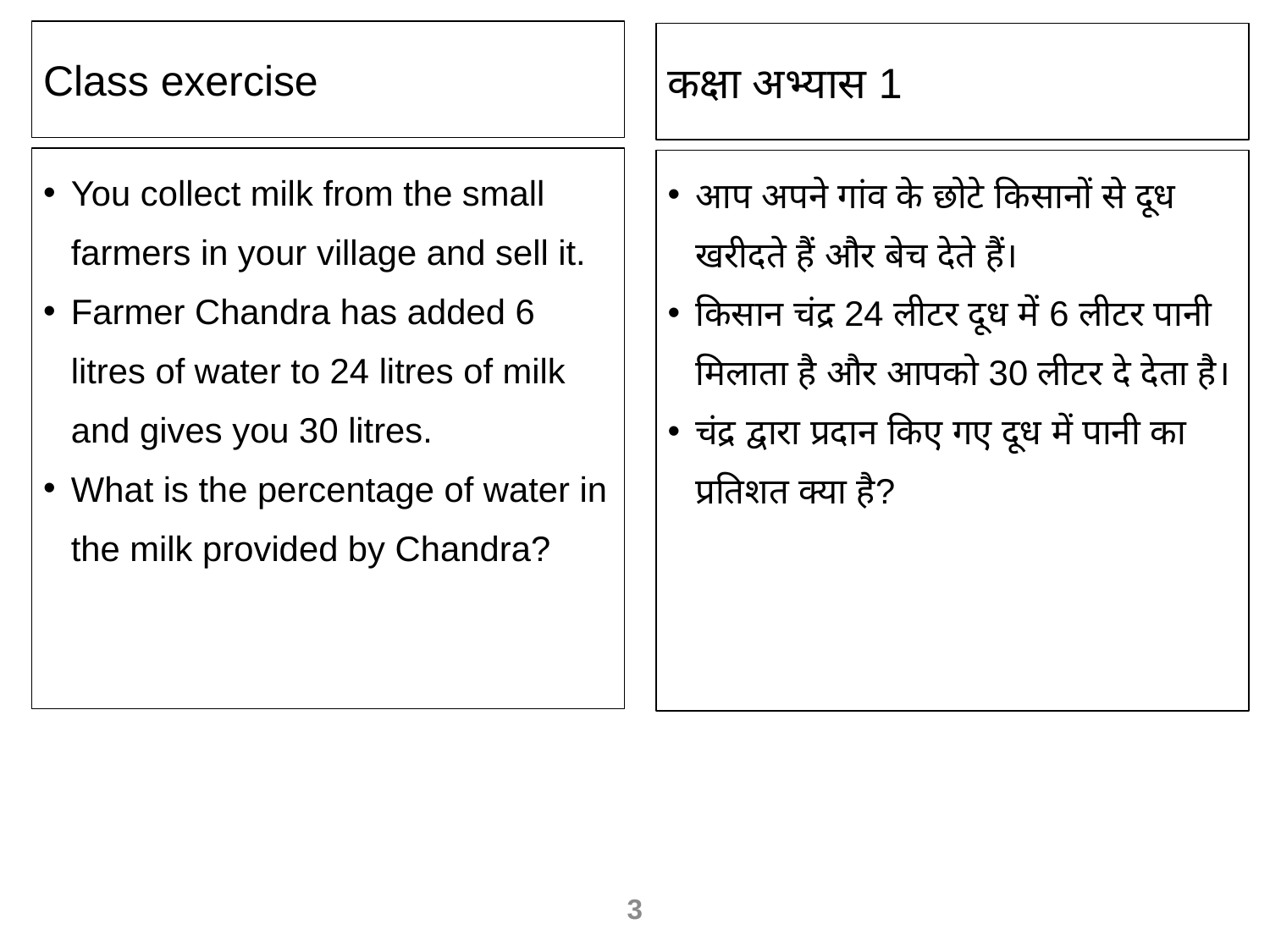

Class exercise
कक्षा अभ्यास 1
You collect milk from the small farmers in your village and sell it.
Farmer Chandra has added 6 litres of water to 24 litres of milk and gives you 30 litres.
What is the percentage of water in the milk provided by Chandra?
आप अपने गांव के छोटे किसानों से दूध खरीदते हैं और बेच देते हैं।
किसान चंद्र 24 लीटर दूध में 6 लीटर पानी मिलाता है और आपको 30 लीटर दे देता है।
चंद्र द्वारा प्रदान किए गए दूध में पानी का प्रतिशत क्या है?

3